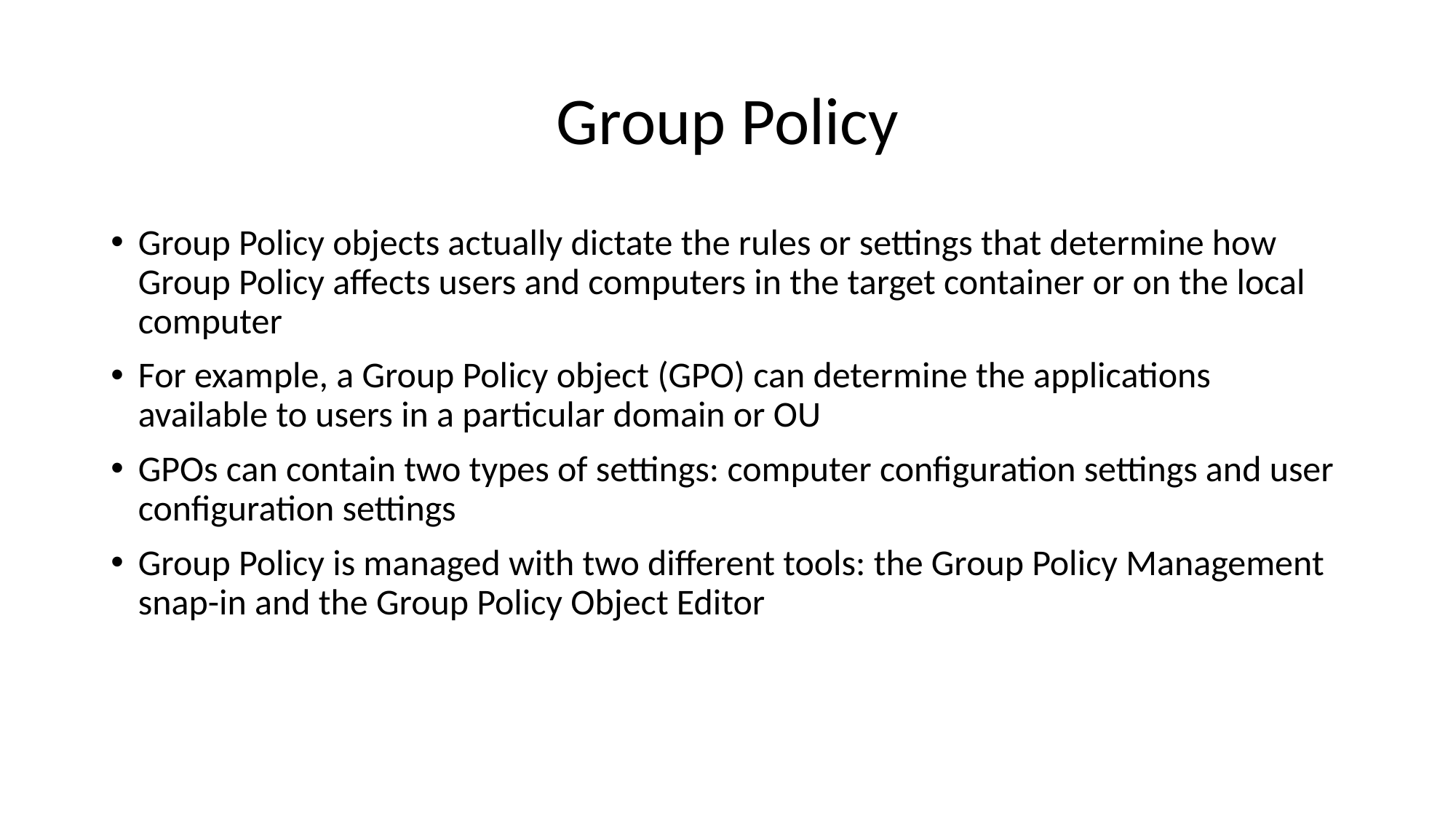

# Group Policy
Group Policy objects actually dictate the rules or settings that determine how Group Policy affects users and computers in the target container or on the local computer
For example, a Group Policy object (GPO) can determine the applications available to users in a particular domain or OU
GPOs can contain two types of settings: computer configuration settings and user configuration settings
Group Policy is managed with two different tools: the Group Policy Management snap-in and the Group Policy Object Editor